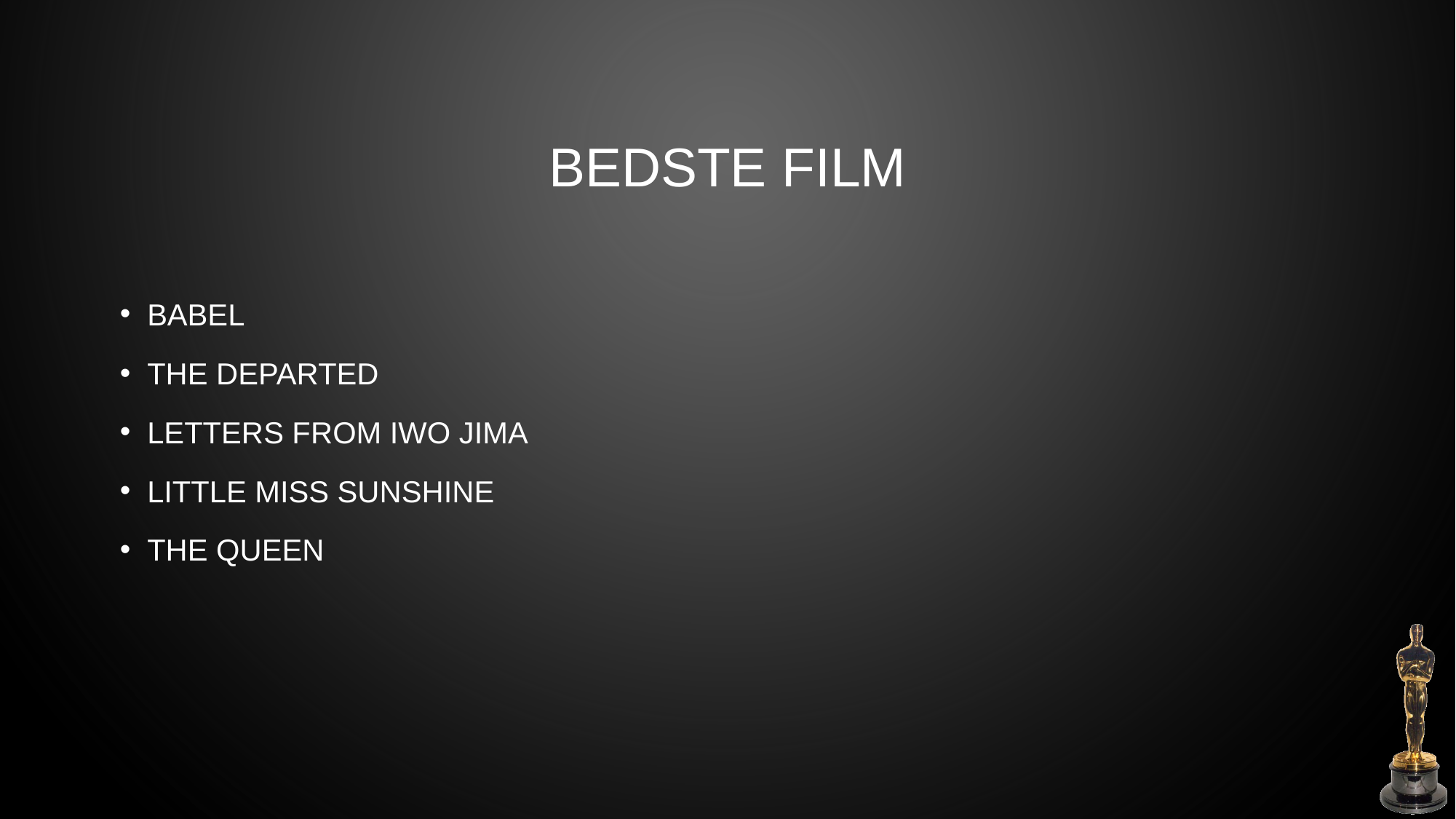

# Bedste Film
Babel
The Departed
Letters From Iwo Jima
Little Miss Sunshine
The Queen